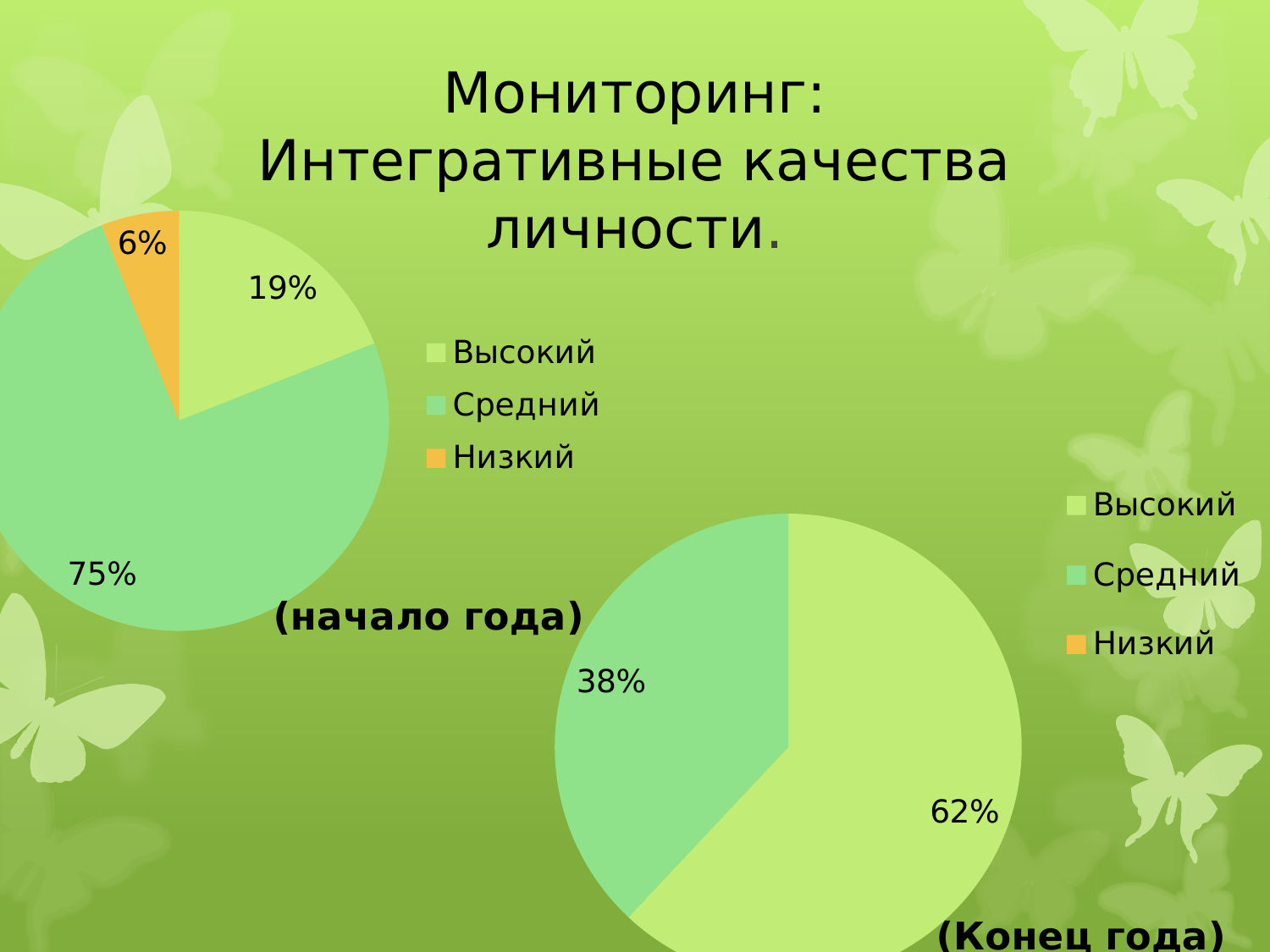

### Chart: (начало года)

| Category | Итнгративные качества личности (начало года) |
|---|---|
| Высокий  | 0.19 |
| Средний | 0.75 |
| Низкий | 0.06 |
# Мониторинг:
Интегративные качества личности.

### Chart:

| Category | (Конец года) |
|---|---|
| Высокий  | 0.62 |
| Средний | 0.38 |
| Низкий | 0.0 |